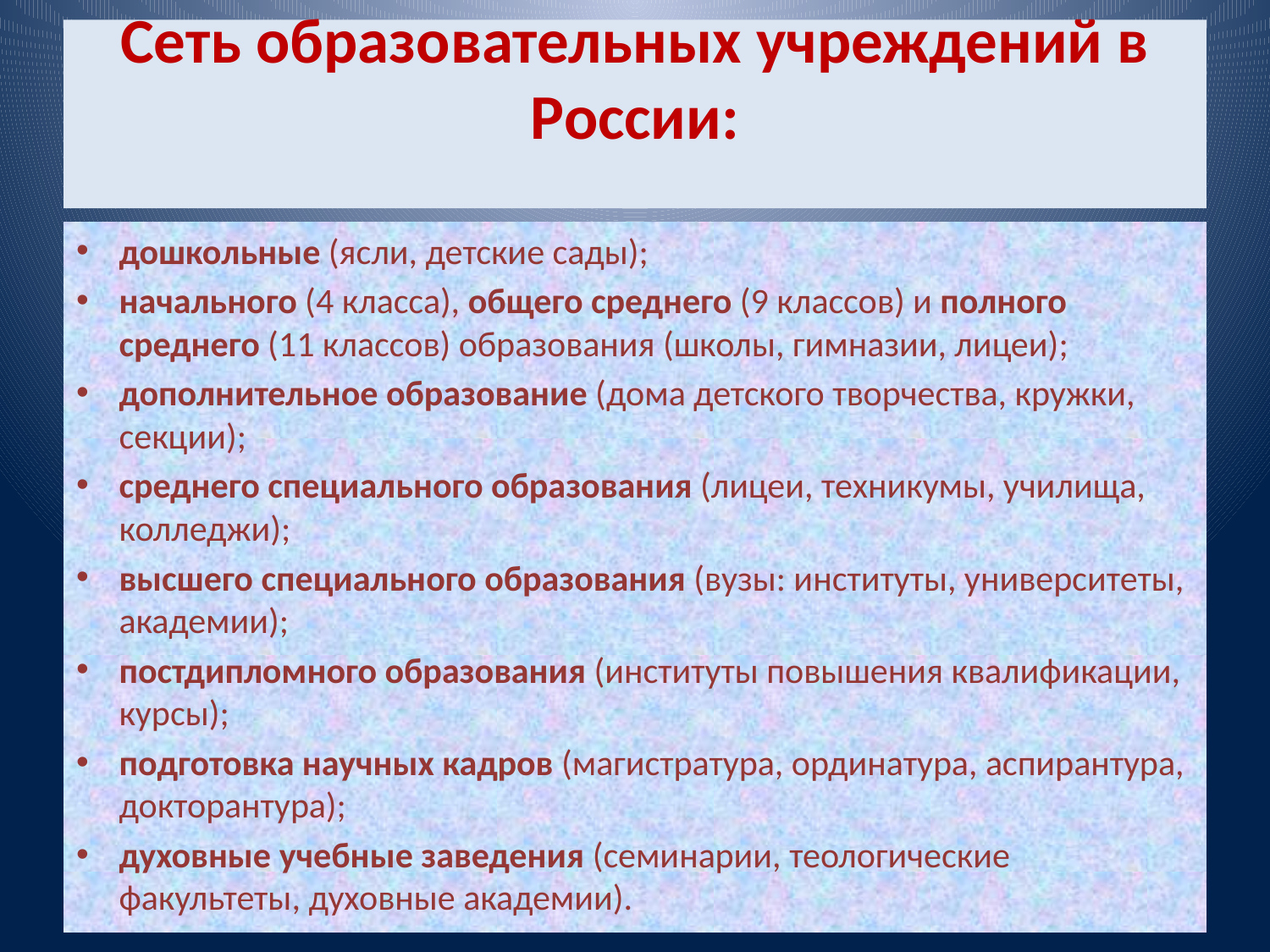

# Сеть образовательных учреждений в России:
дошкольные (ясли, детские сады);
начального (4 класса), общего среднего (9 классов) и полного среднего (11 классов) образования (школы, гимназии, лицеи);
дополнительное образование (дома детского творчества, кружки, секции);
среднего специального образования (лицеи, техникумы, училища, колледжи);
высшего специального образования (вузы: институты, университеты, академии);
постдипломного образования (институты повышения квалификации, курсы);
подготовка научных кадров (магистратура, ординатура, аспирантура, докторантура);
духовные учебные заведения (семинарии, теологические факультеты, духовные академии).